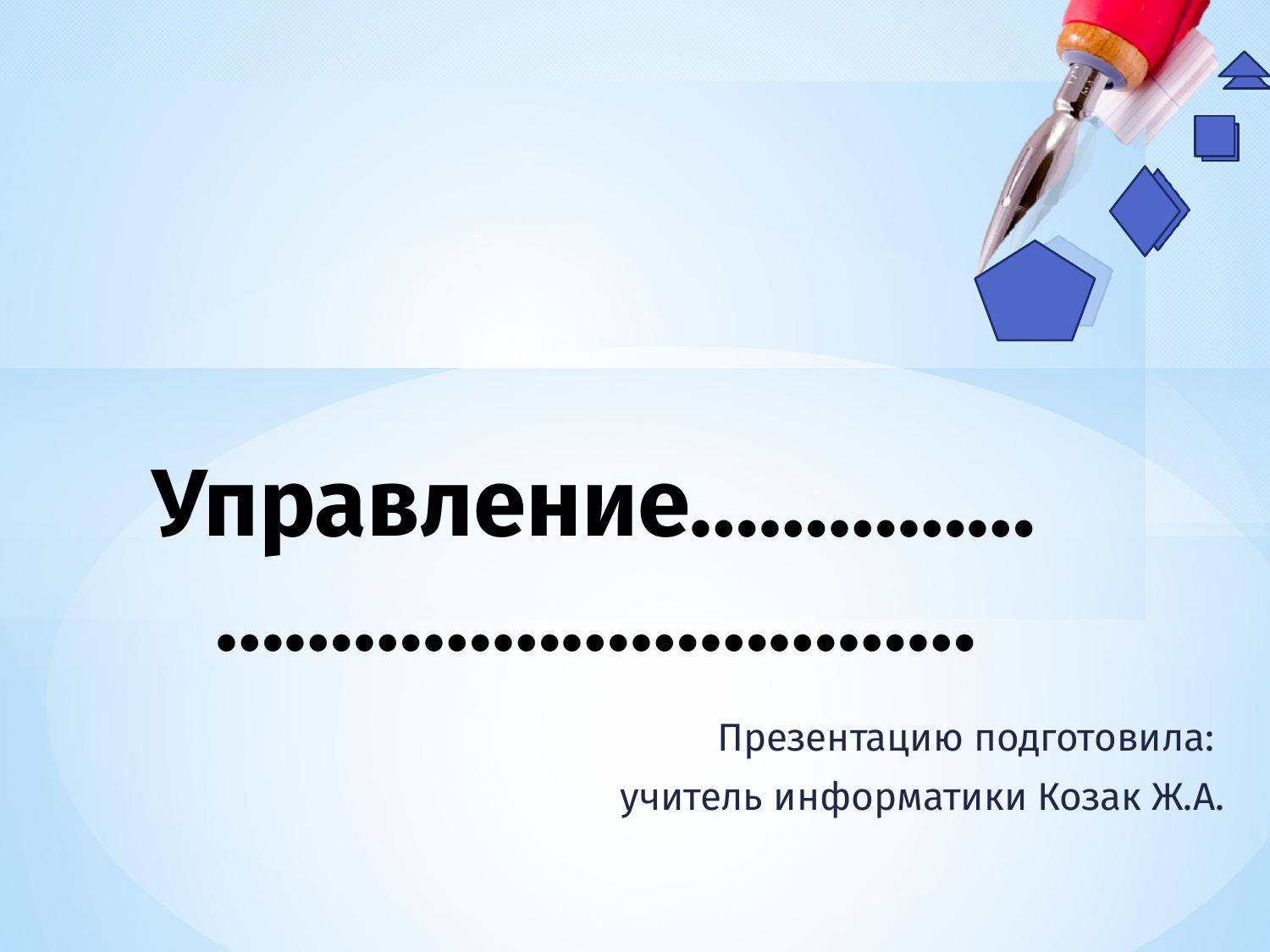

# Управление…………………………………………
Презентацию подготовила:
учитель информатики Козак Ж.А.